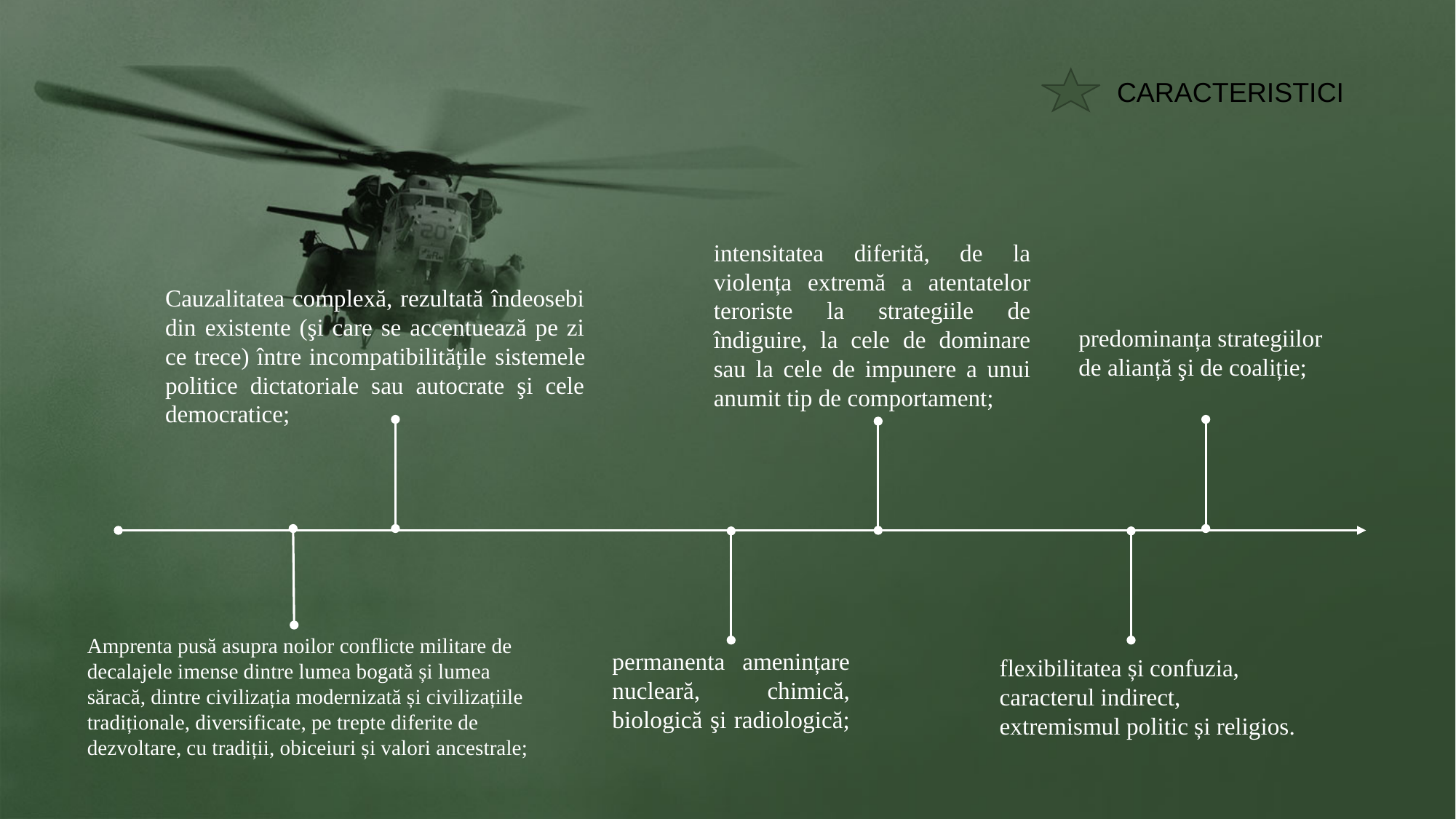

CARACTERISTICI
intensitatea diferită, de la violența extremă a atentatelor teroriste la strategiile de îndiguire, la cele de dominare sau la cele de impunere a unui anumit tip de comportament;
Cauzalitatea complexă, rezultată îndeosebi din existente (şi care se accentuează pe zi ce trece) între incompatibilitățile sistemele politice dictatoriale sau autocrate şi cele democratice;
predominanța strategiilor de alianță şi de coaliție;
Amprenta pusă asupra noilor conflicte militare de decalajele imense dintre lumea bogată și lumea săracă, dintre civilizația modernizată și civilizațiile tradiționale, diversificate, pe trepte diferite de dezvoltare, cu tradiții, obiceiuri și valori ancestrale;
permanenta amenințare nucleară, chimică, biologică şi radiologică;
flexibilitatea și confuzia, caracterul indirect, extremismul politic și religios.